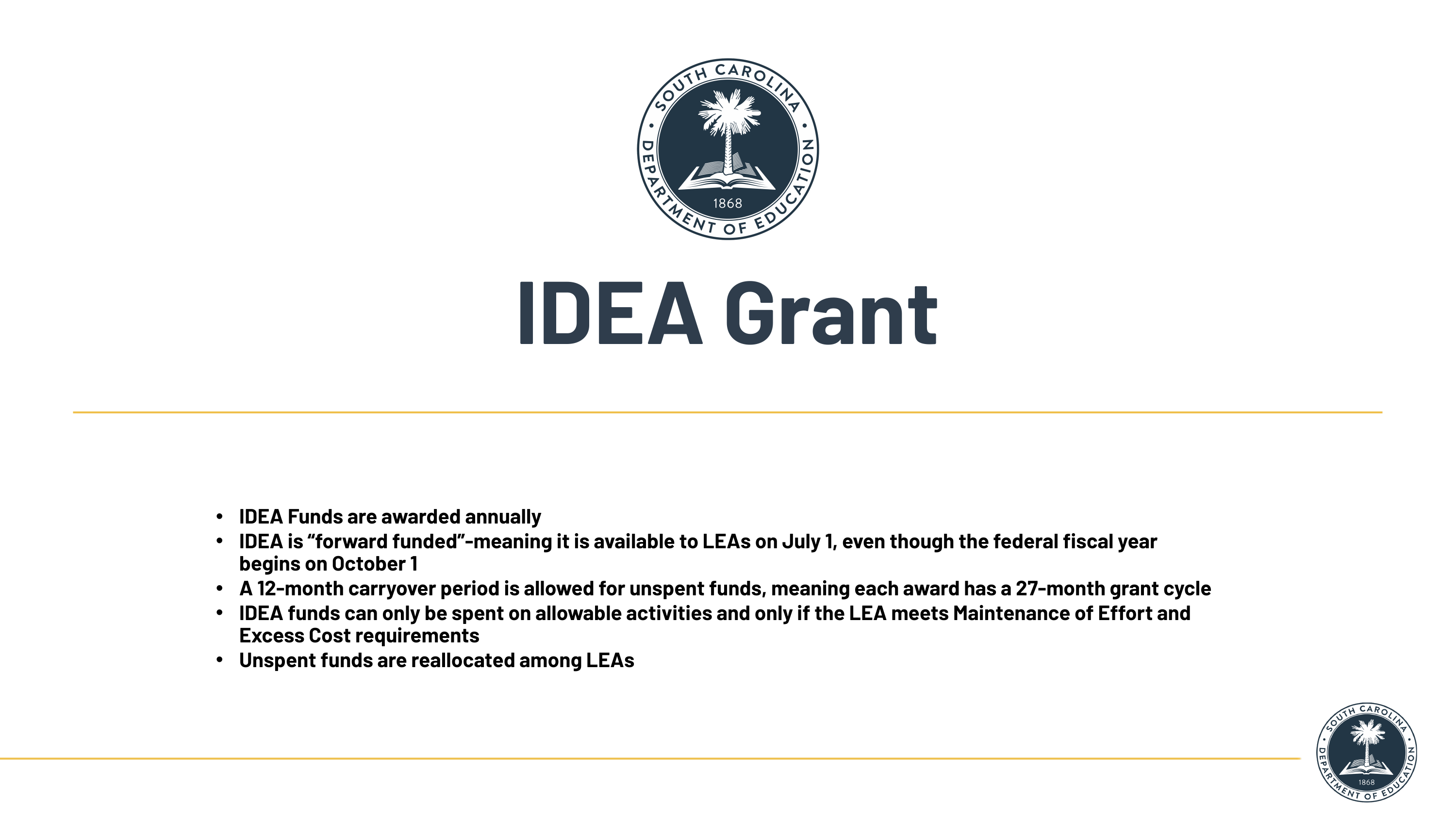

# IDEA Grant
IDEA Funds are awarded annually
IDEA is “forward funded”-meaning it is available to LEAs on July 1, even though the federal fiscal year begins on October 1
A 12-month carryover period is allowed for unspent funds, meaning each award has a 27-month grant cycle
IDEA funds can only be spent on allowable activities and only if the LEA meets Maintenance of Effort and Excess Cost requirements
Unspent funds are reallocated among LEAs